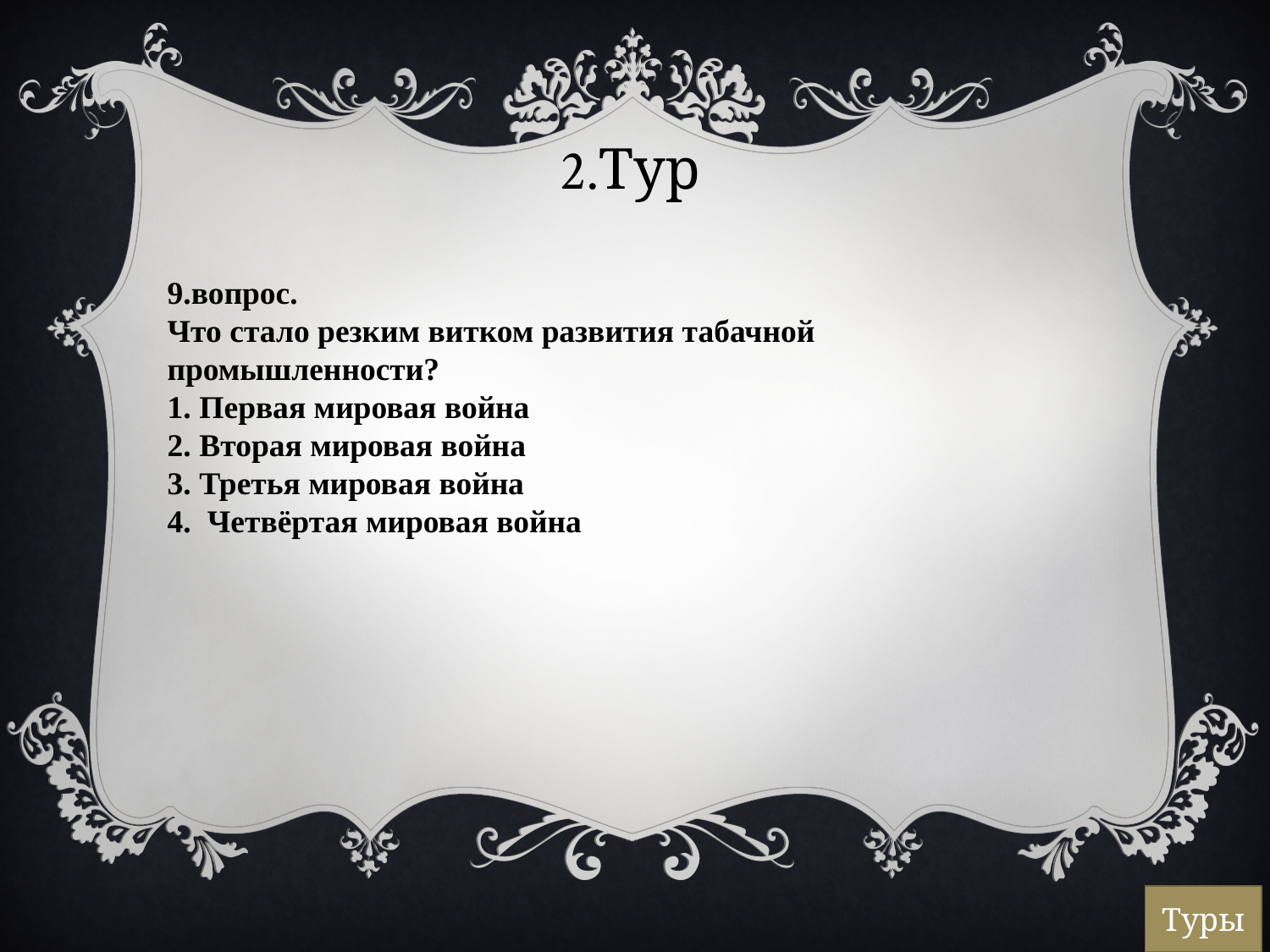

2.Тур
9.вопрос.
Что стало резким витком развития табачной промышленности?
1. Первая мировая война
2. Вторая мировая война
3. Третья мировая война
4.  Четвёртая мировая война
Туры